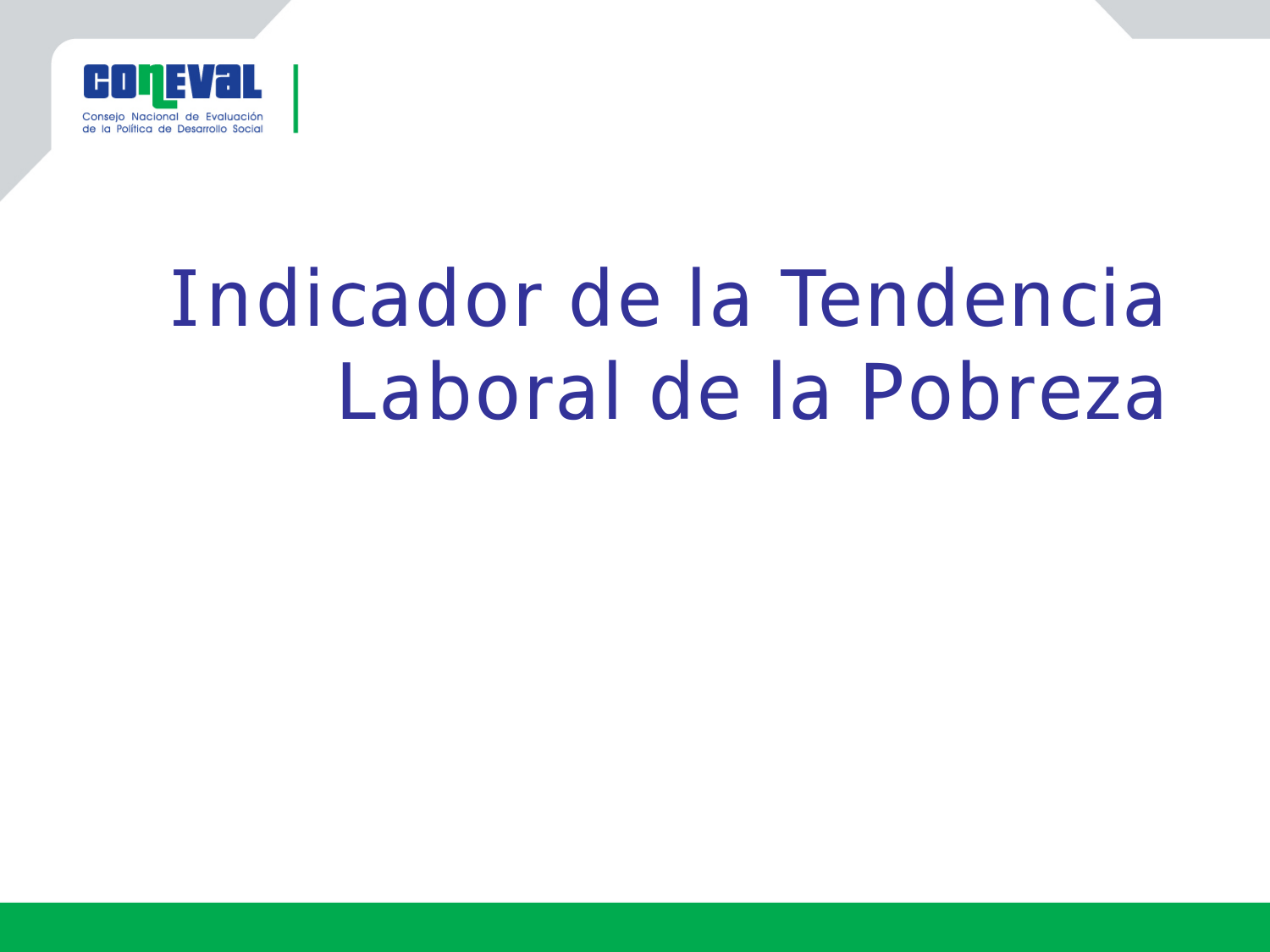

# Indicador de la Tendencia Laboral de la Pobreza